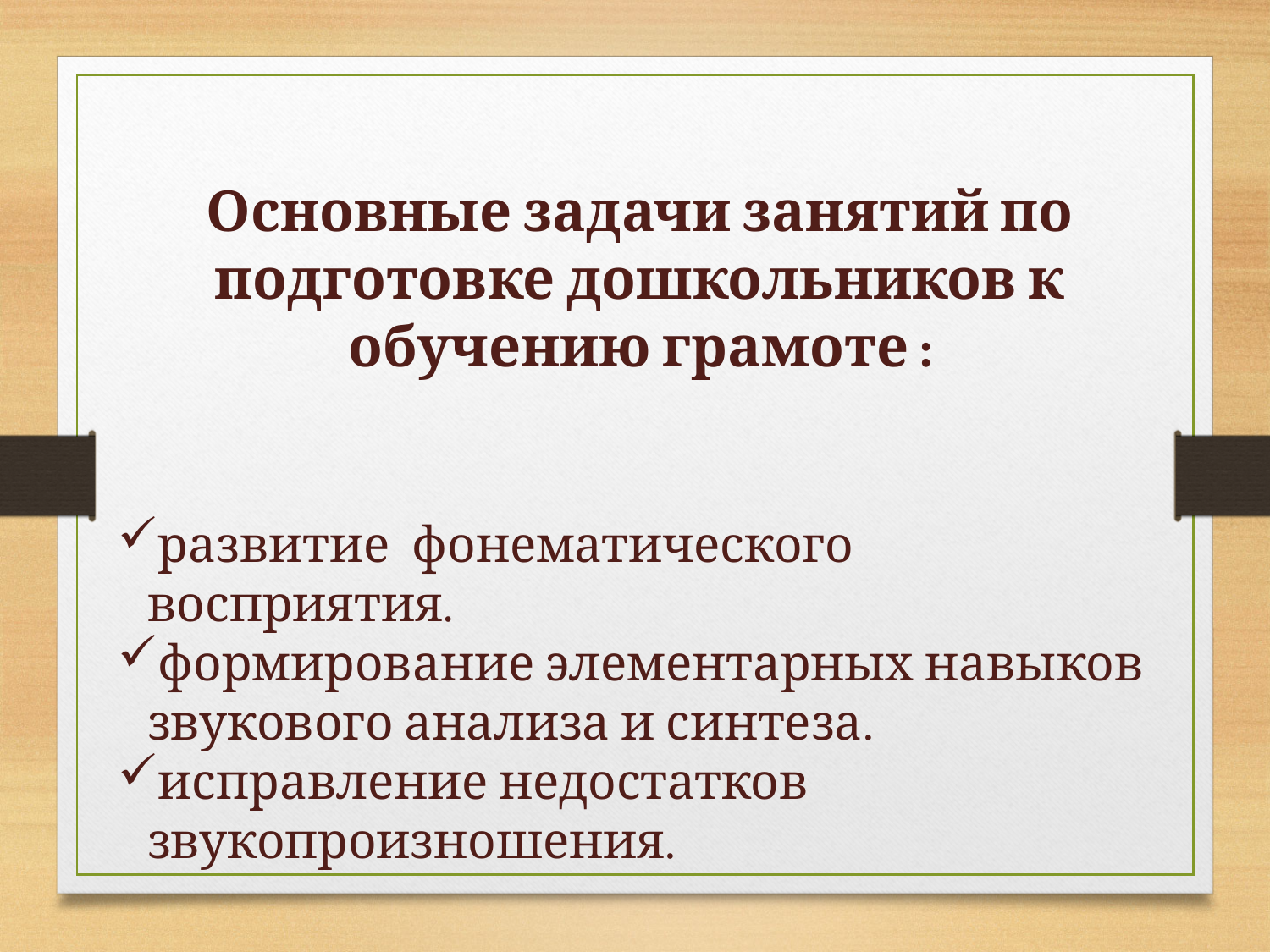

Основные задачи занятий по подготовке дошкольников к обучению грамоте :

развитие  фонематического восприятия.
формирование элементарных навыков звукового анализа и синтеза.
исправление недостатков звукопроизношения.